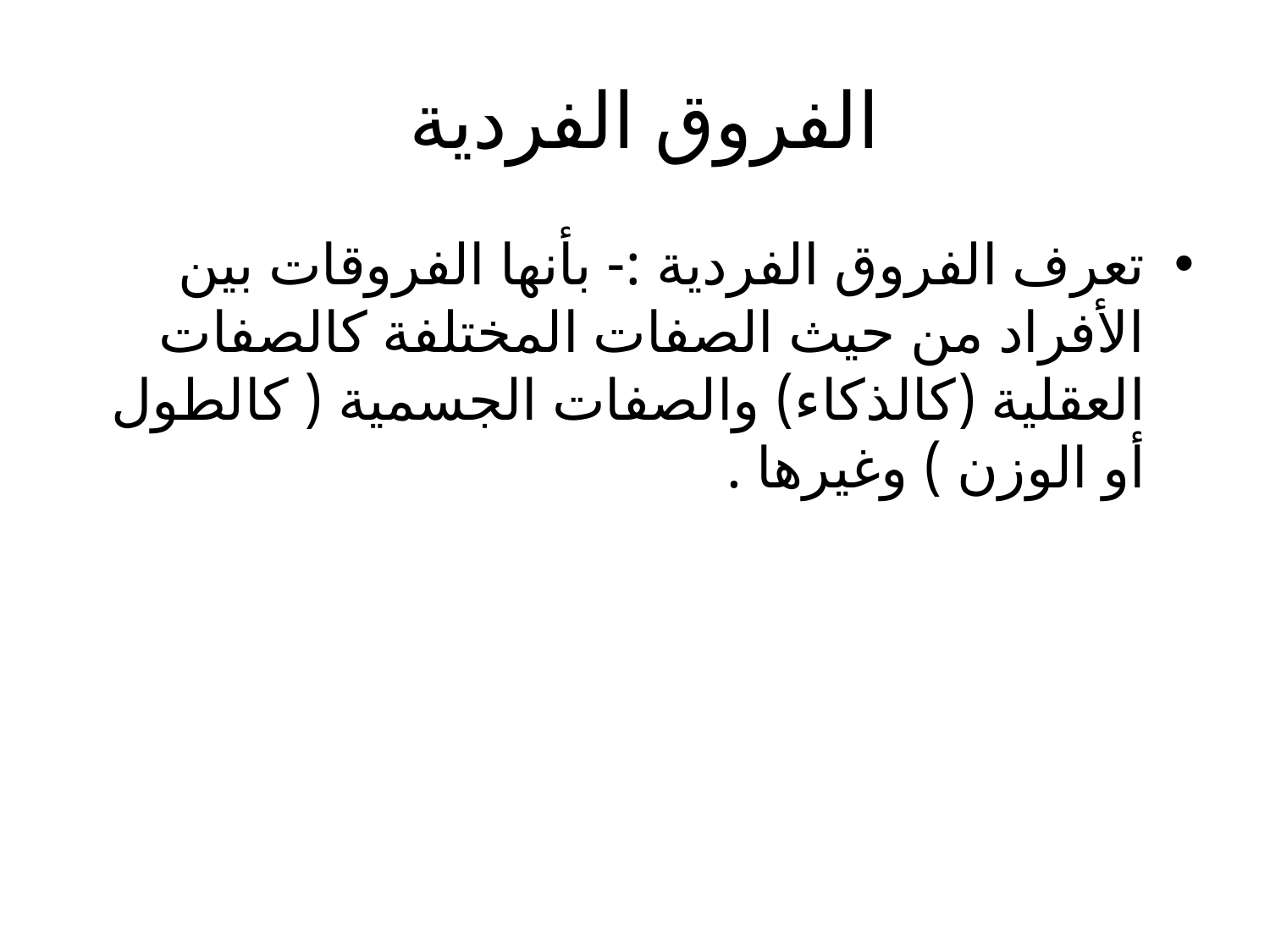

# الفروق الفردية
تعرف الفروق الفردية :- بأنها الفروقات بين الأفراد من حيث الصفات المختلفة كالصفات العقلية (كالذكاء) والصفات الجسمية ( كالطول أو الوزن ) وغيرها .